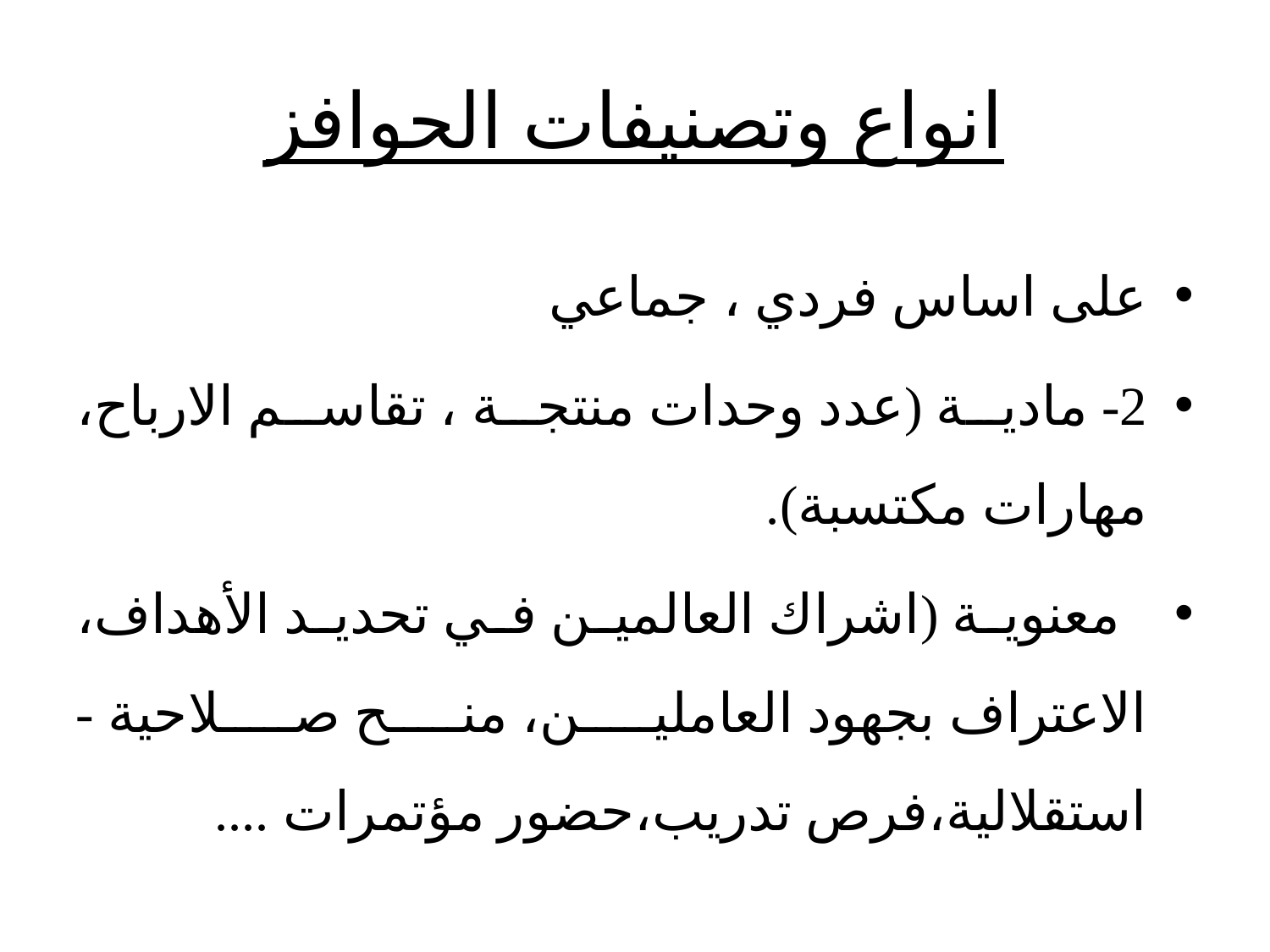

# انواع وتصنيفات الحوافز
على اساس فردي ، جماعي
2- مادية (عدد وحدات منتجة ، تقاسم الارباح، مهارات مكتسبة).
  معنوية (اشراك العالمين في تحديد الأهداف، الاعتراف بجهود العاملين، منح صلاحية - استقلالية،فرص تدريب،حضور مؤتمرات ....